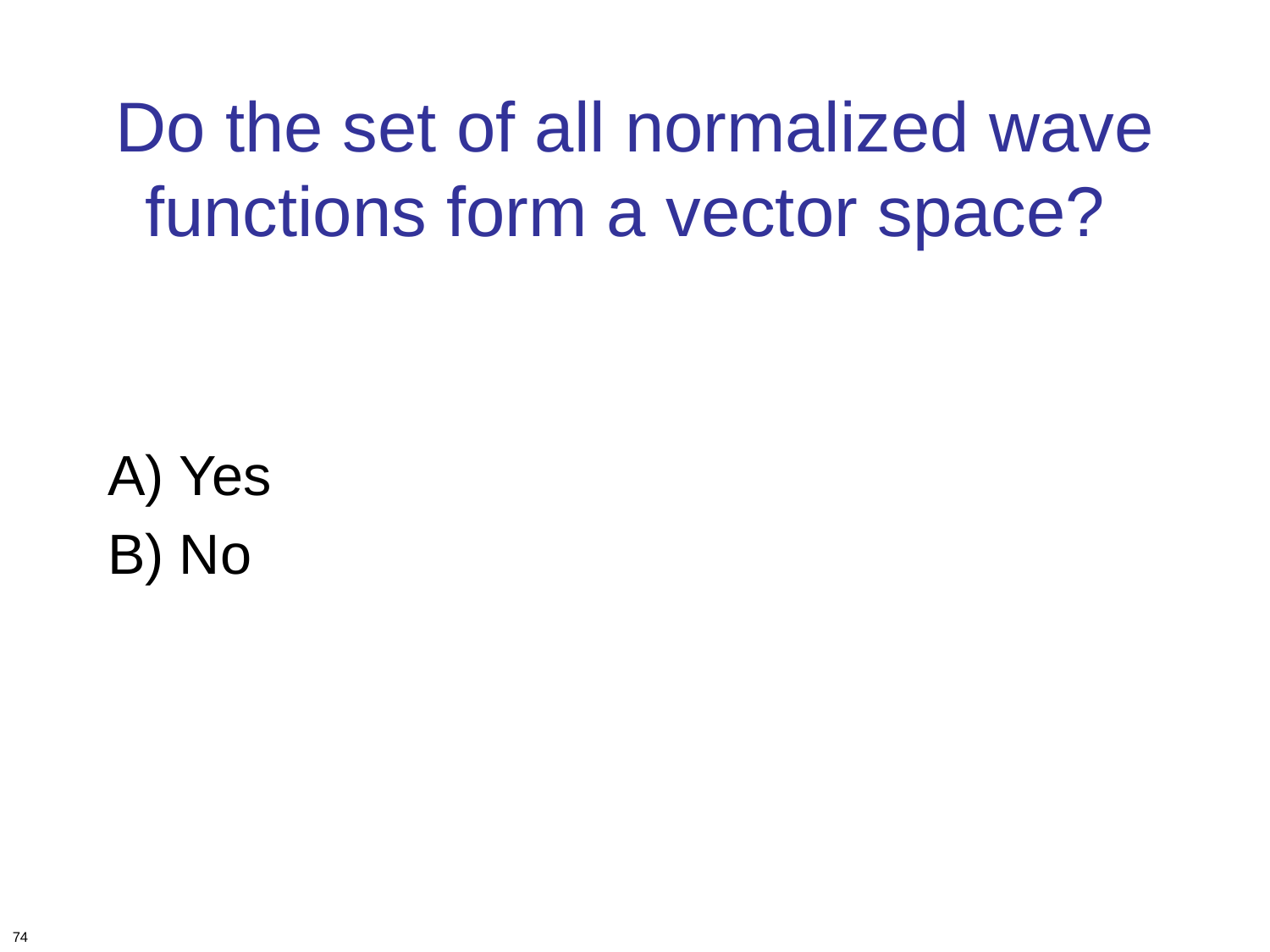

# Do the set of all normalized wave functions form a vector space?
Yes
No
74